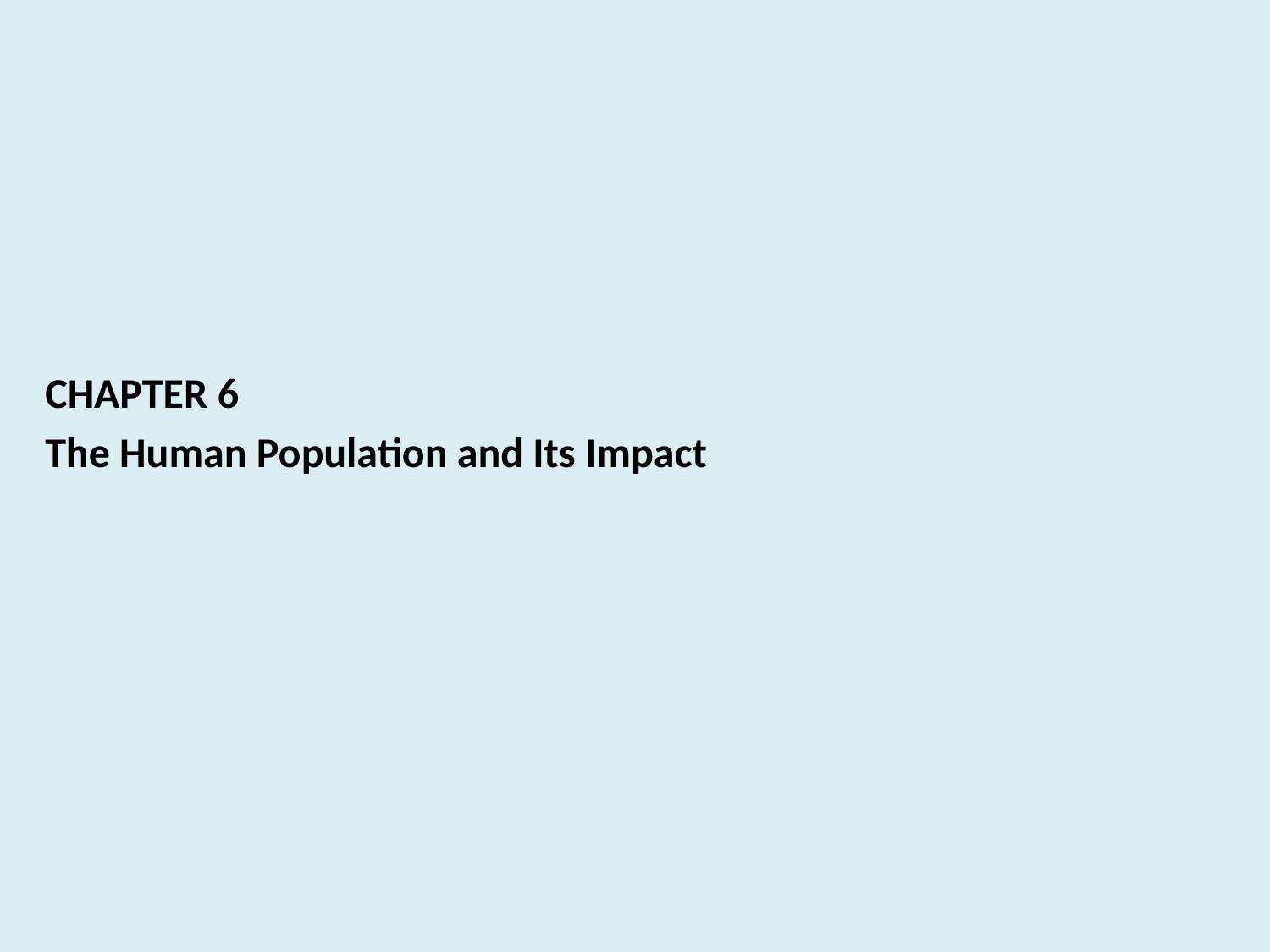

CHAPTER 6
The Human Population and Its Impact